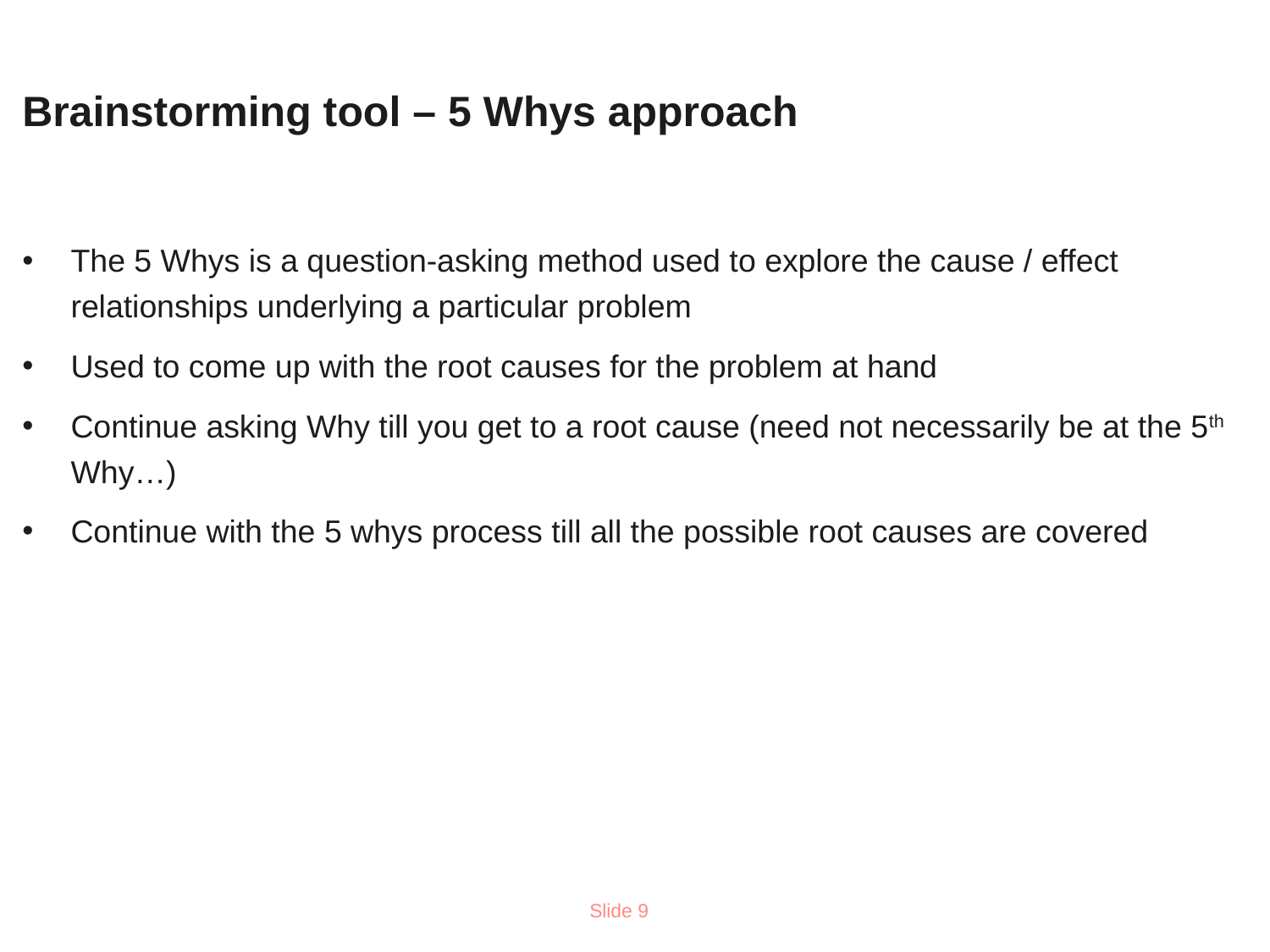

# Brainstorming tool – 5 Whys approach
The 5 Whys is a question-asking method used to explore the cause / effect relationships underlying a particular problem
Used to come up with the root causes for the problem at hand
Continue asking Why till you get to a root cause (need not necessarily be at the 5th Why…)
Continue with the 5 whys process till all the possible root causes are covered